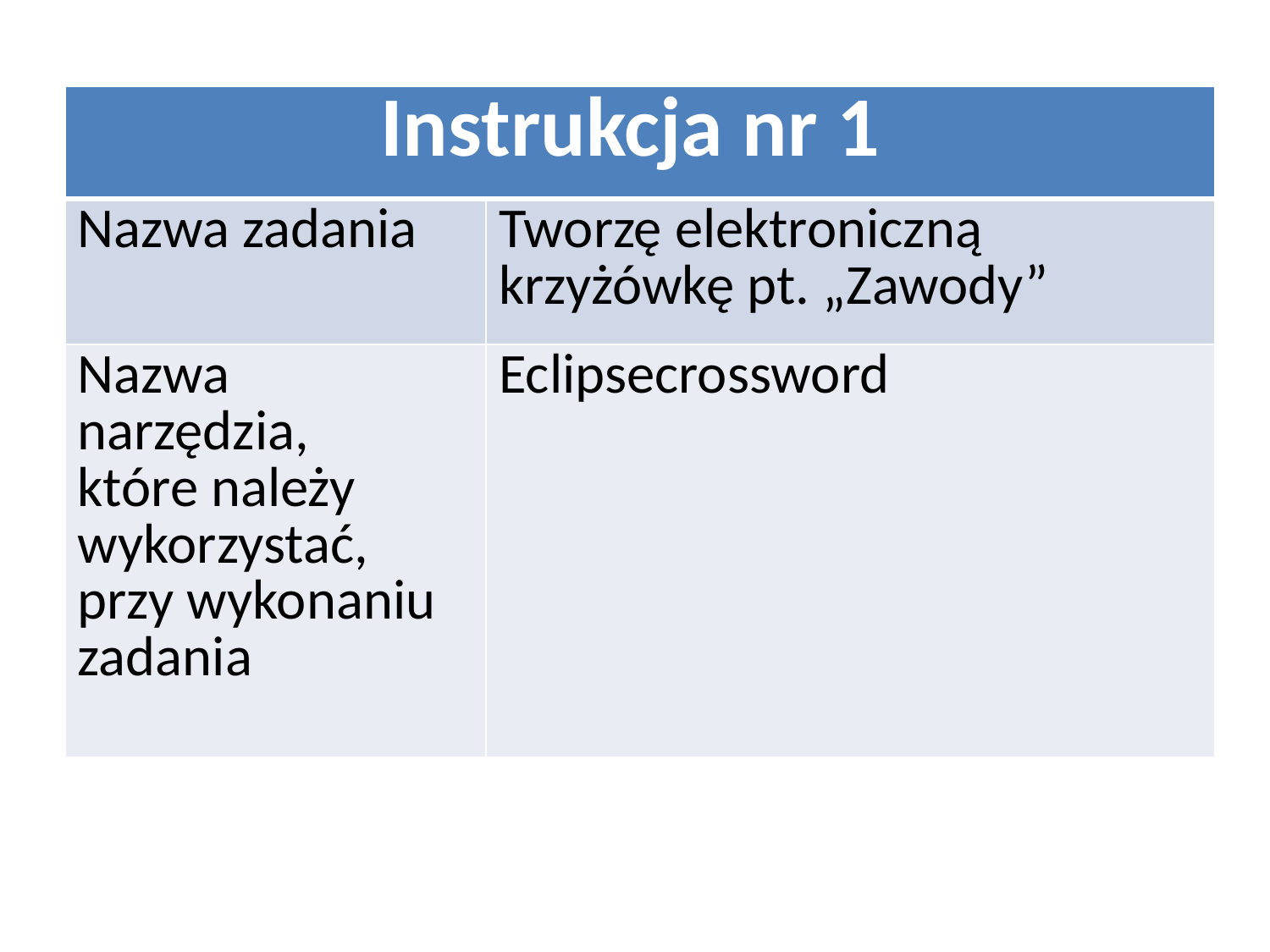

| Instrukcja nr 1 |  |
| --- | --- |
| Nazwa zadania | Tworzę elektroniczną krzyżówkę pt. „Zawody” |
| Nazwa narzędzia, które należy wykorzystać, przy wykonaniu zadania | Eclipsecrossword |